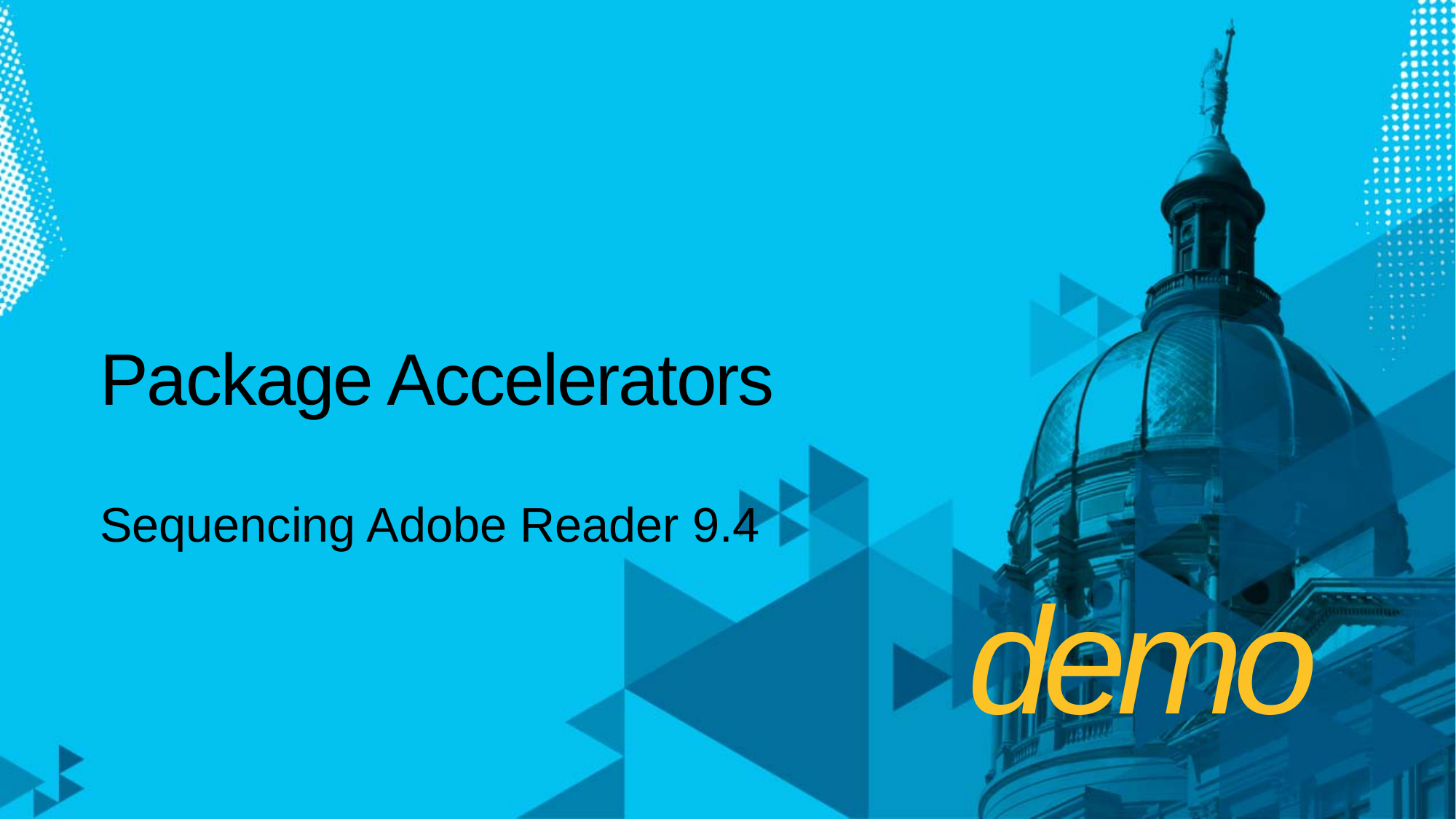

# Package Accelerators
Sequencing Adobe Reader 9.4
demo